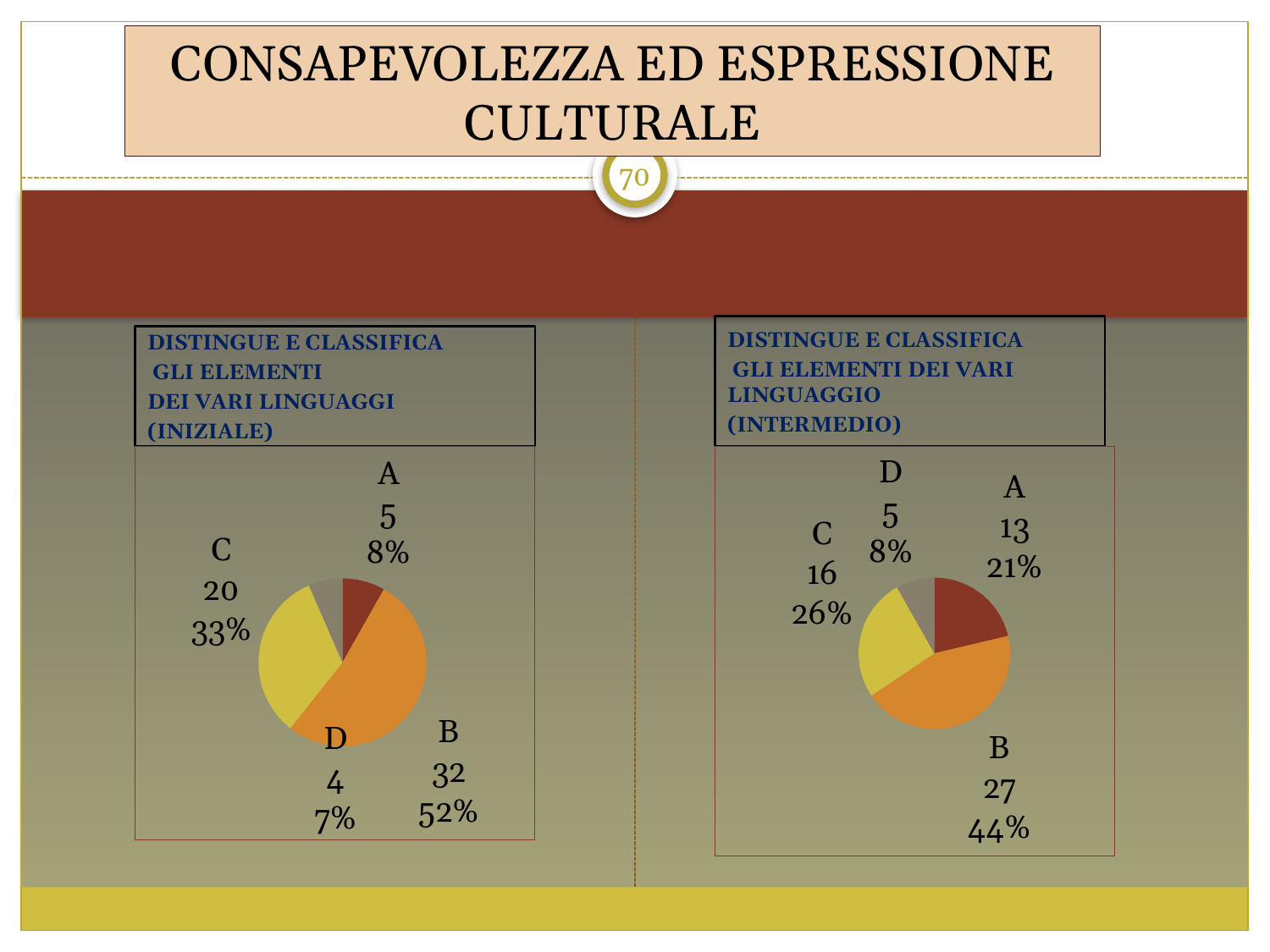

# CONSAPEVOLEZZA ED ESPRESSIONE CULTURALE
70
DISTINGUE E CLASSIFICA
 GLI ELEMENTI DEI VARI LINGUAGGIO
(INTERMEDIO)
DISTINGUE E CLASSIFICA
 GLI ELEMENTI
DEI VARI LINGUAGGI
(INIZIALE)

### Chart

| Category | Vendite |
|---|---|
| A | 5.0 |
| B | 32.0 |
| C | 20.0 |
| D | 4.0 |

### Chart

| Category | Vendite |
|---|---|
| A | 13.0 |
| B | 27.0 |
| C | 16.0 |
| D | 5.0 |